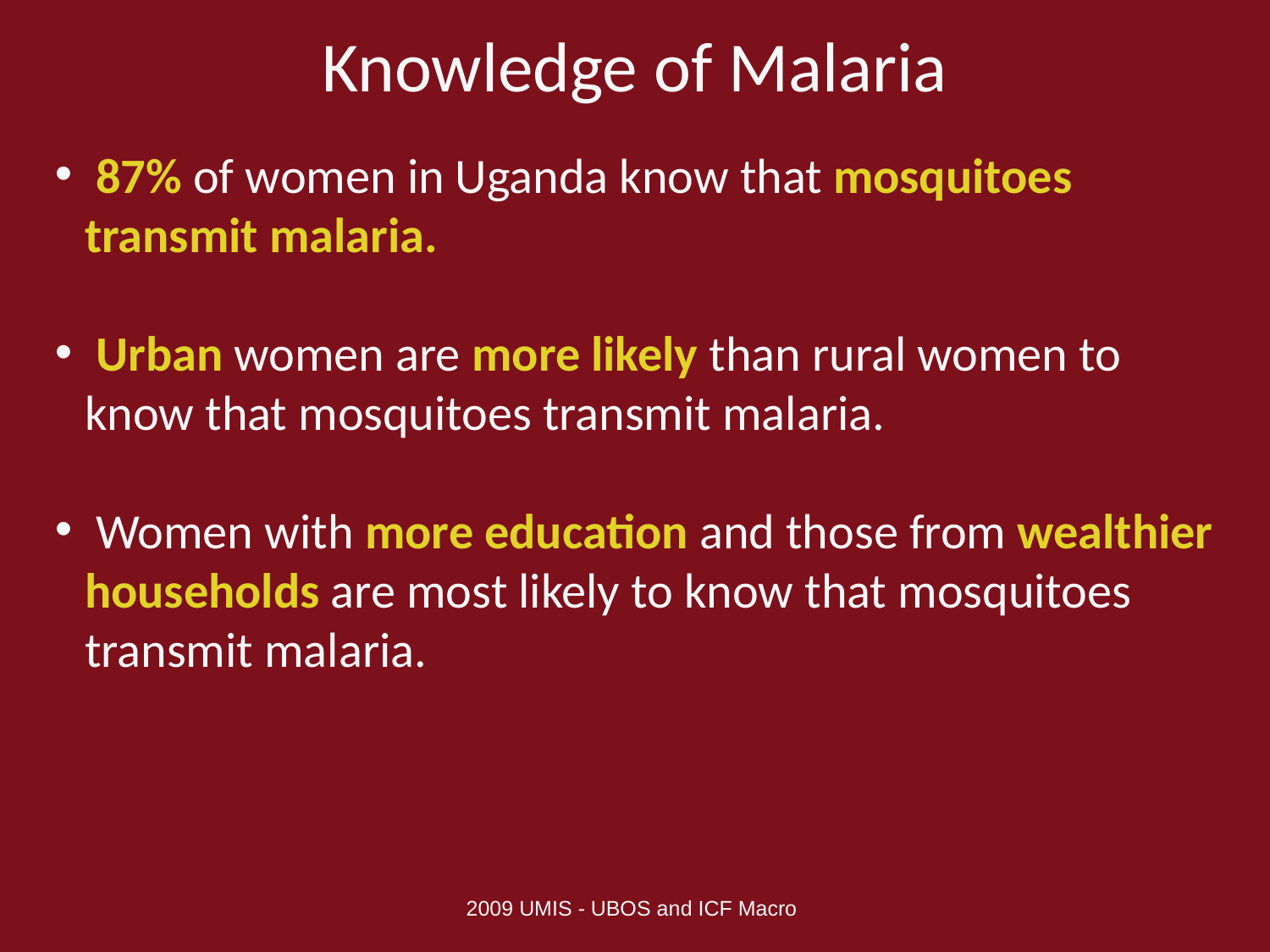

Knowledge of Malaria
 87% of women in Uganda know that mosquitoes transmit malaria.

 Urban women are more likely than rural women to know that mosquitoes transmit malaria.

 Women with more education and those from wealthier households are most likely to know that mosquitoes transmit malaria.
2009 UMIS - UBOS and ICF Macro